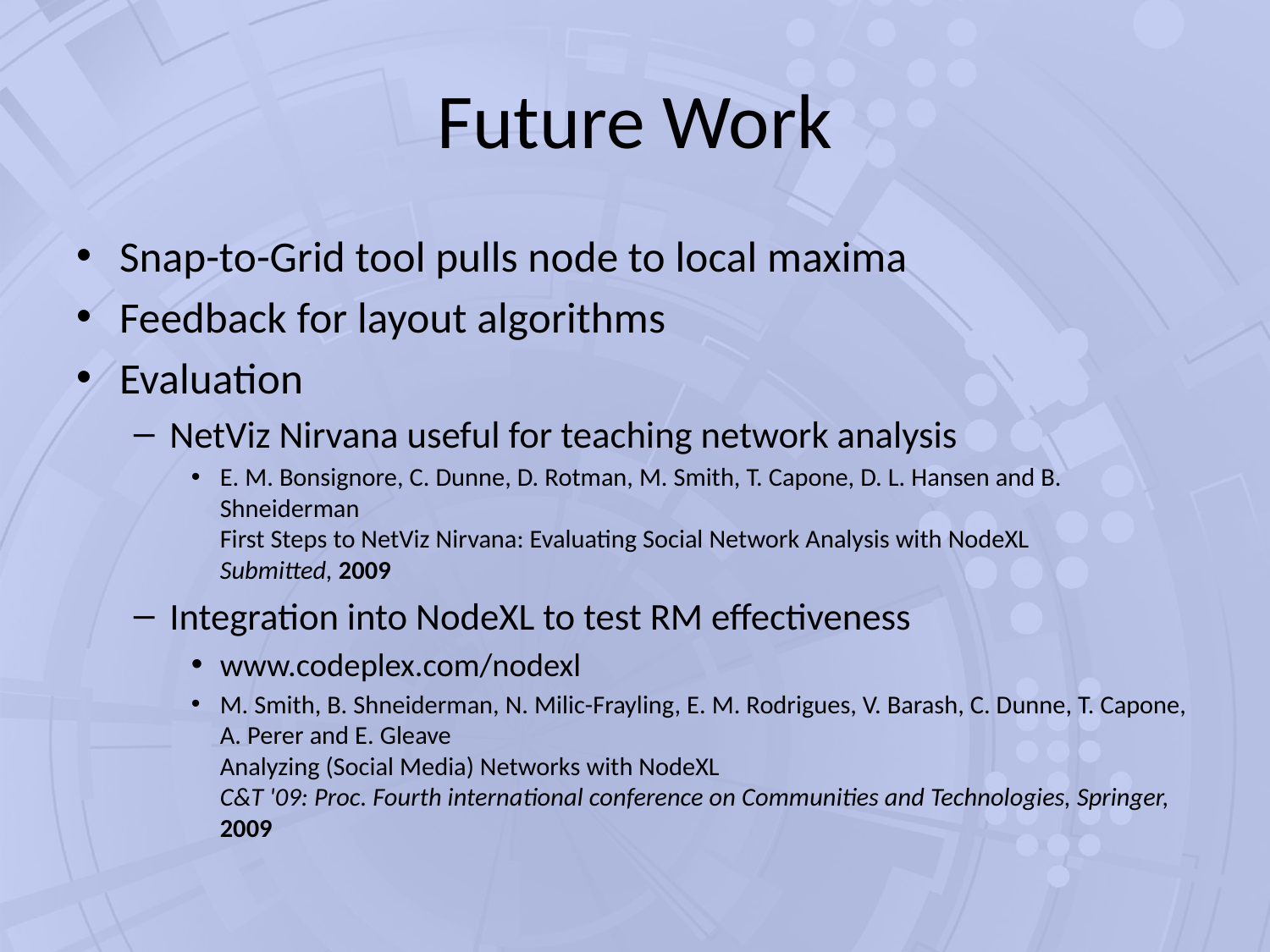

# Future Work
Snap-to-Grid tool pulls node to local maxima
Feedback for layout algorithms
Evaluation
NetViz Nirvana useful for teaching network analysis
E. M. Bonsignore, C. Dunne, D. Rotman, M. Smith, T. Capone, D. L. Hansen and B. Shneiderman
First Steps to NetViz Nirvana: Evaluating Social Network Analysis with NodeXL
Submitted, 2009
Integration into NodeXL to test RM effectiveness
www.codeplex.com/nodexl
M. Smith, B. Shneiderman, N. Milic-Frayling, E. M. Rodrigues, V. Barash, C. Dunne, T. Capone, A. Perer and E. Gleave
Analyzing (Social Media) Networks with NodeXL
C&T '09: Proc. Fourth international conference on Communities and Technologies, Springer, 2009